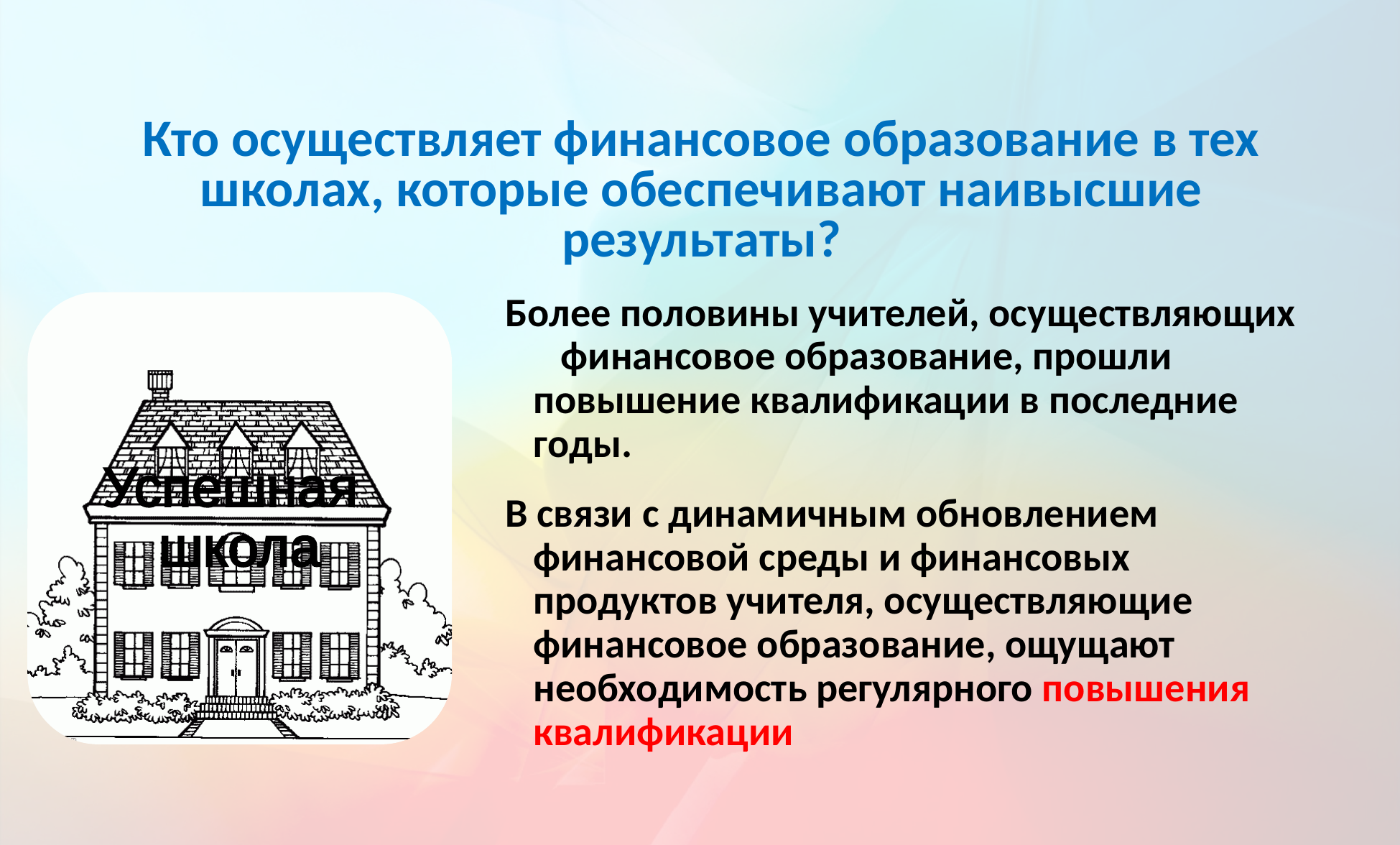

Кто осуществляет финансовое образование в тех школах, которые обеспечивают наивысшие результаты?

Более половины учителей, осуществляющих    финансовое образование, прошли повышение квалификации в последние годы.

В связи с динамичным обновлением финансовой среды и финансовых продуктов учителя, осуществляющие финансовое образование, ощущают необходимость регулярного повышения квалификации

Успешная  школа